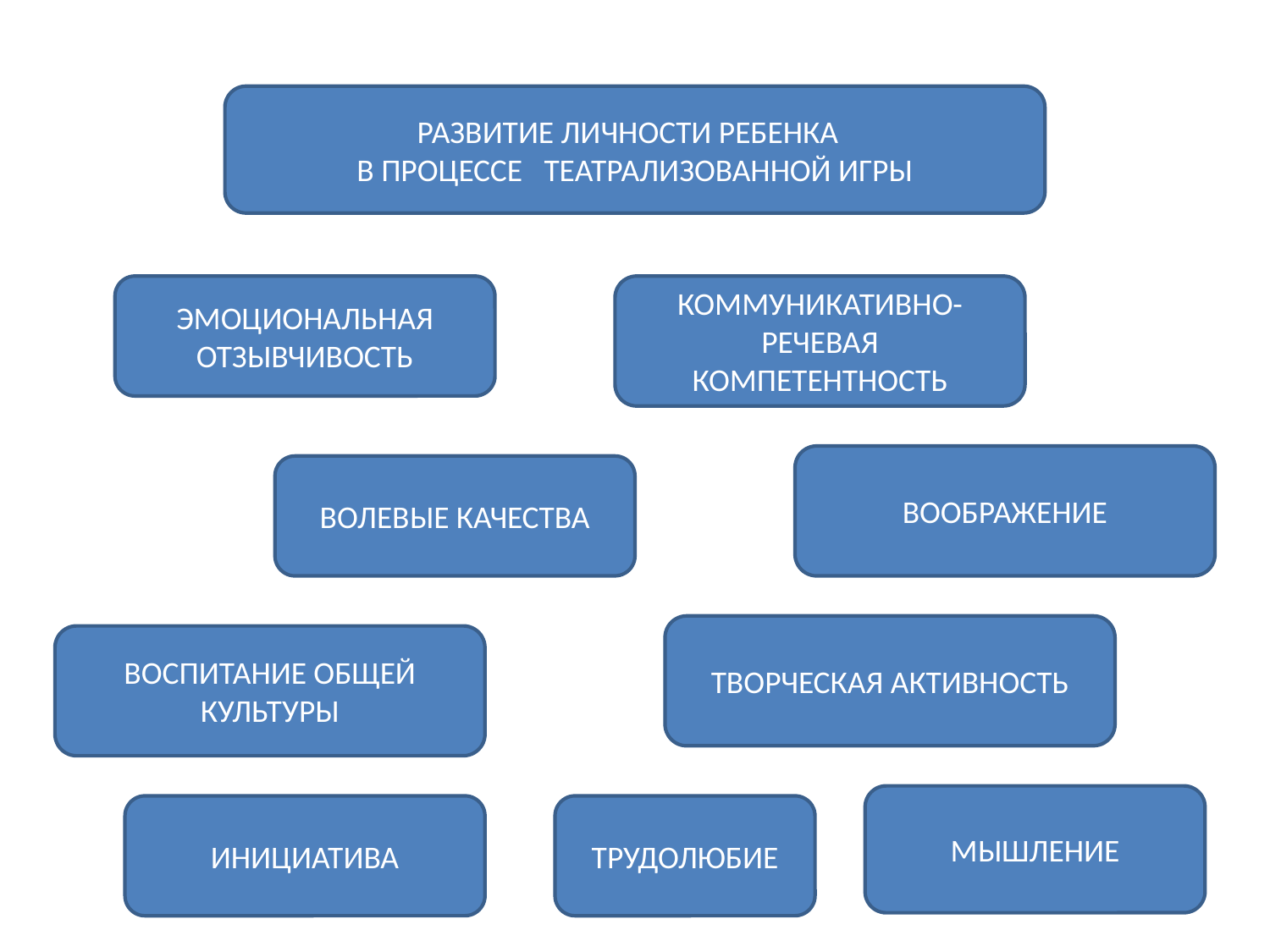

РАЗВИТИЕ ЛИЧНОСТИ РЕБЕНКА
В ПРОЦЕССЕ   ТЕАТРАЛИЗОВАННОЙ ИГРЫ
ЭМОЦИОНАЛЬНАЯ ОТЗЫВЧИВОСТЬ
КОММУНИКАТИВНО-РЕЧЕВАЯ КОМПЕТЕНТНОСТЬ
ВООБРАЖЕНИЕ
ВОЛЕВЫЕ КАЧЕСТВА
ТВОРЧЕСКАЯ АКТИВНОСТЬ
ВОСПИТАНИЕ ОБЩЕЙ КУЛЬТУРЫ
МЫШЛЕНИЕ
ИНИЦИАТИВА
ТРУДОЛЮБИЕ